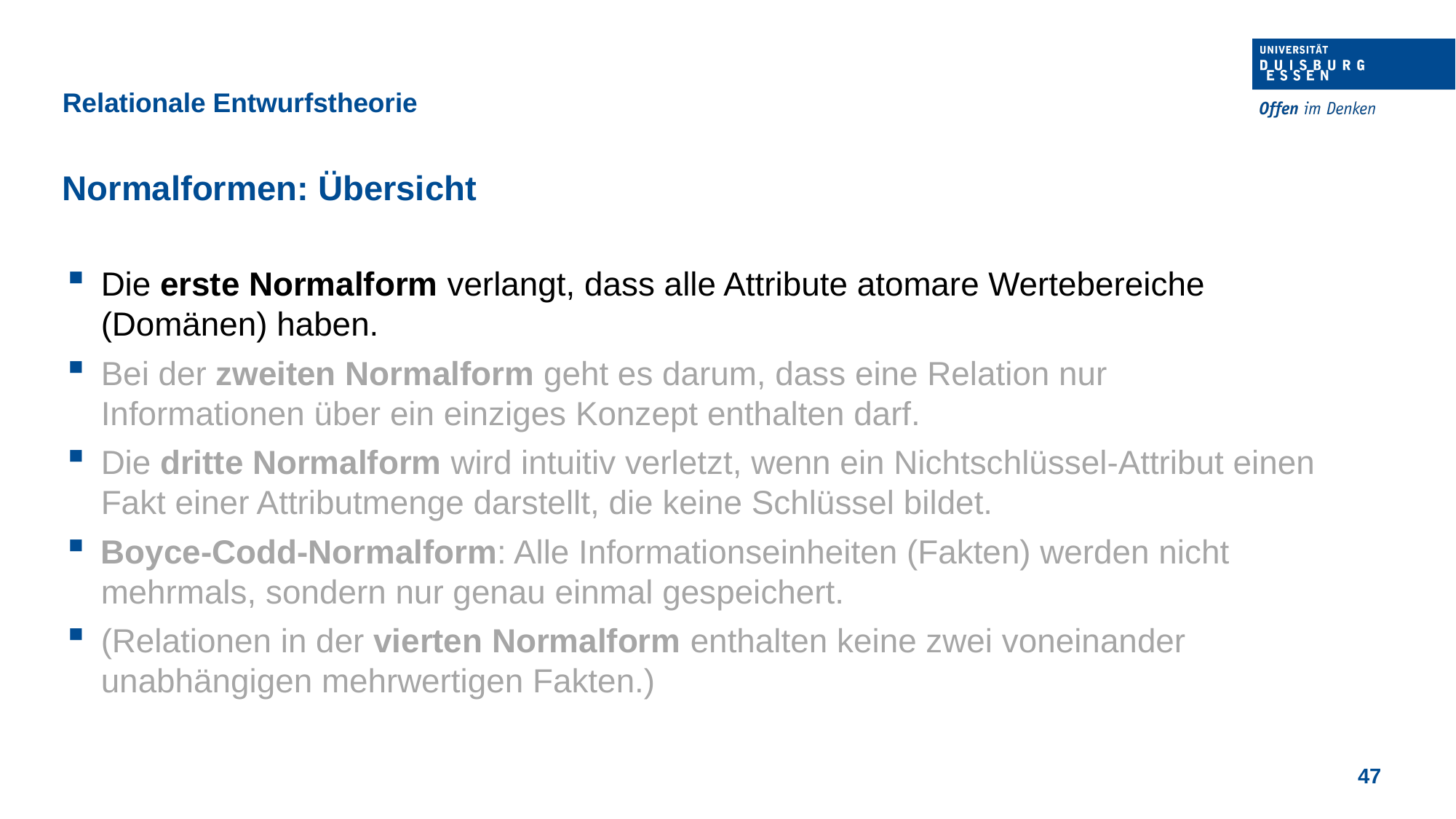

Relationale Entwurfstheorie
Normalformen: Übersicht
Die erste Normalform verlangt, dass alle Attribute atomare Wertebereiche (Domänen) haben.
Bei der zweiten Normalform geht es darum, dass eine Relation nur Informationen über ein einziges Konzept enthalten darf.
Die dritte Normalform wird intuitiv verletzt, wenn ein Nichtschlüssel-Attribut einen Fakt einer Attributmenge darstellt, die keine Schlüssel bildet.
Boyce-Codd-Normalform: Alle Informationseinheiten (Fakten) werden nicht mehrmals, sondern nur genau einmal gespeichert.
(Relationen in der vierten Normalform enthalten keine zwei voneinander unabhängigen mehrwertigen Fakten.)

47